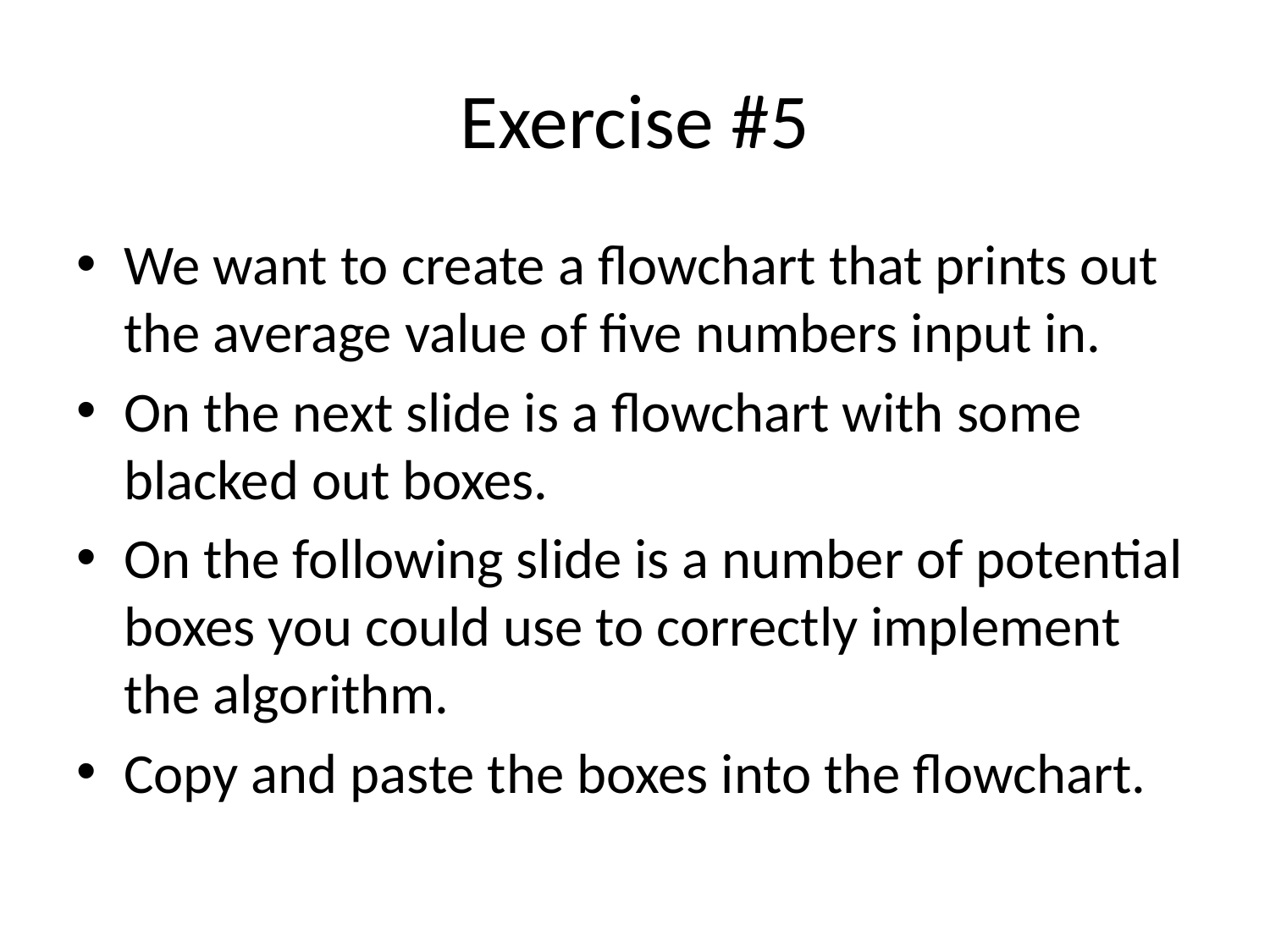

# Exercise #5
We want to create a flowchart that prints out the average value of five numbers input in.
On the next slide is a flowchart with some blacked out boxes.
On the following slide is a number of potential boxes you could use to correctly implement the algorithm.
Copy and paste the boxes into the flowchart.